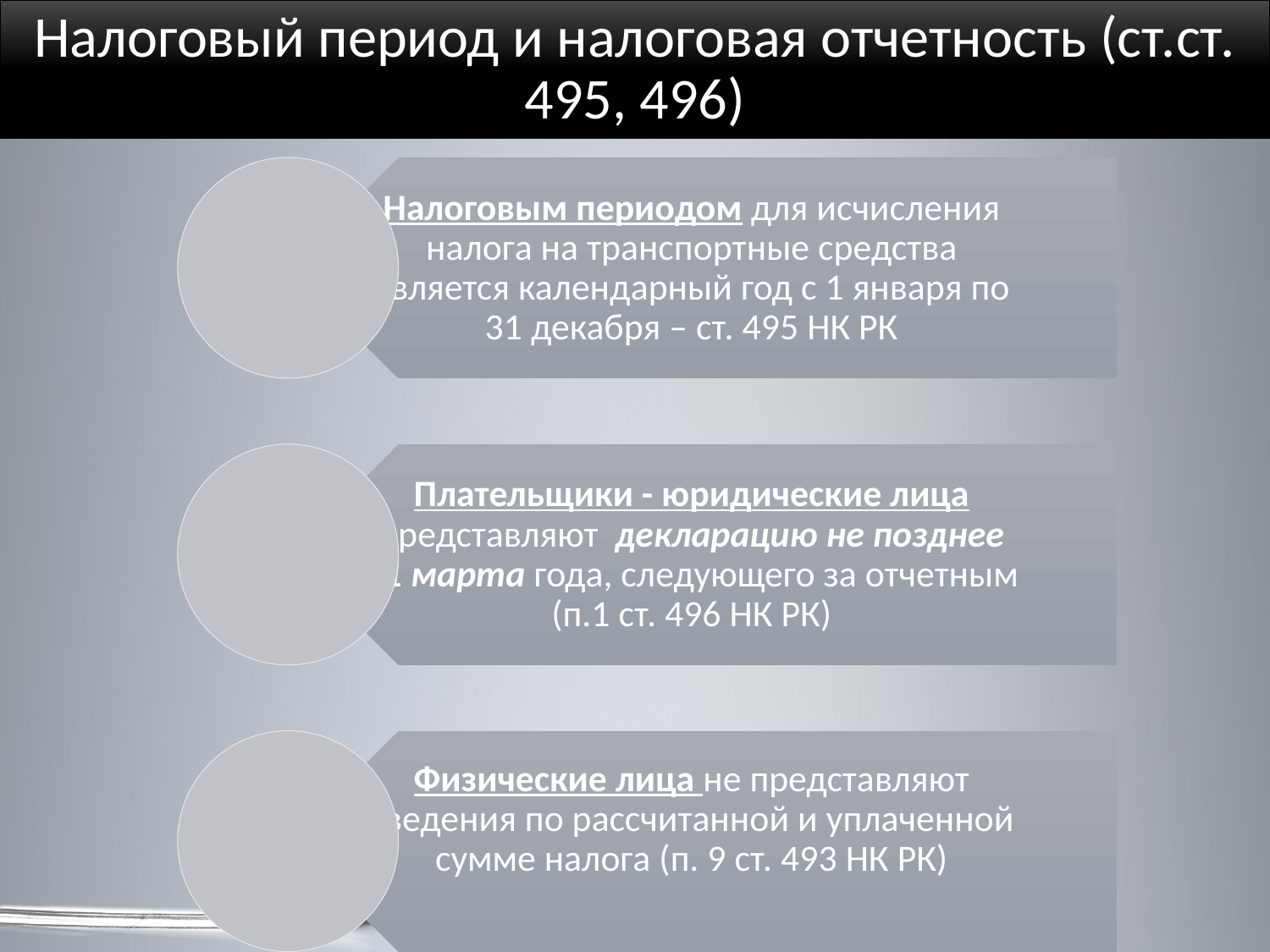

# Налоговый период и налоговая отчетность (ст.ст. 495, 496)
Налоговым периодом для исчисления налога на транспортные средства является календарный год с 1 января по 31 декабря – ст. 495 НК РК
Плательщики - юридические лица представляют  декларацию не позднее 31 марта года, следующего за отчетным (п.1 ст. 496 НК РК)
Физические лица не представляют сведения по рассчитанной и уплаченной сумме налога (п. 9 ст. 493 НК РК)